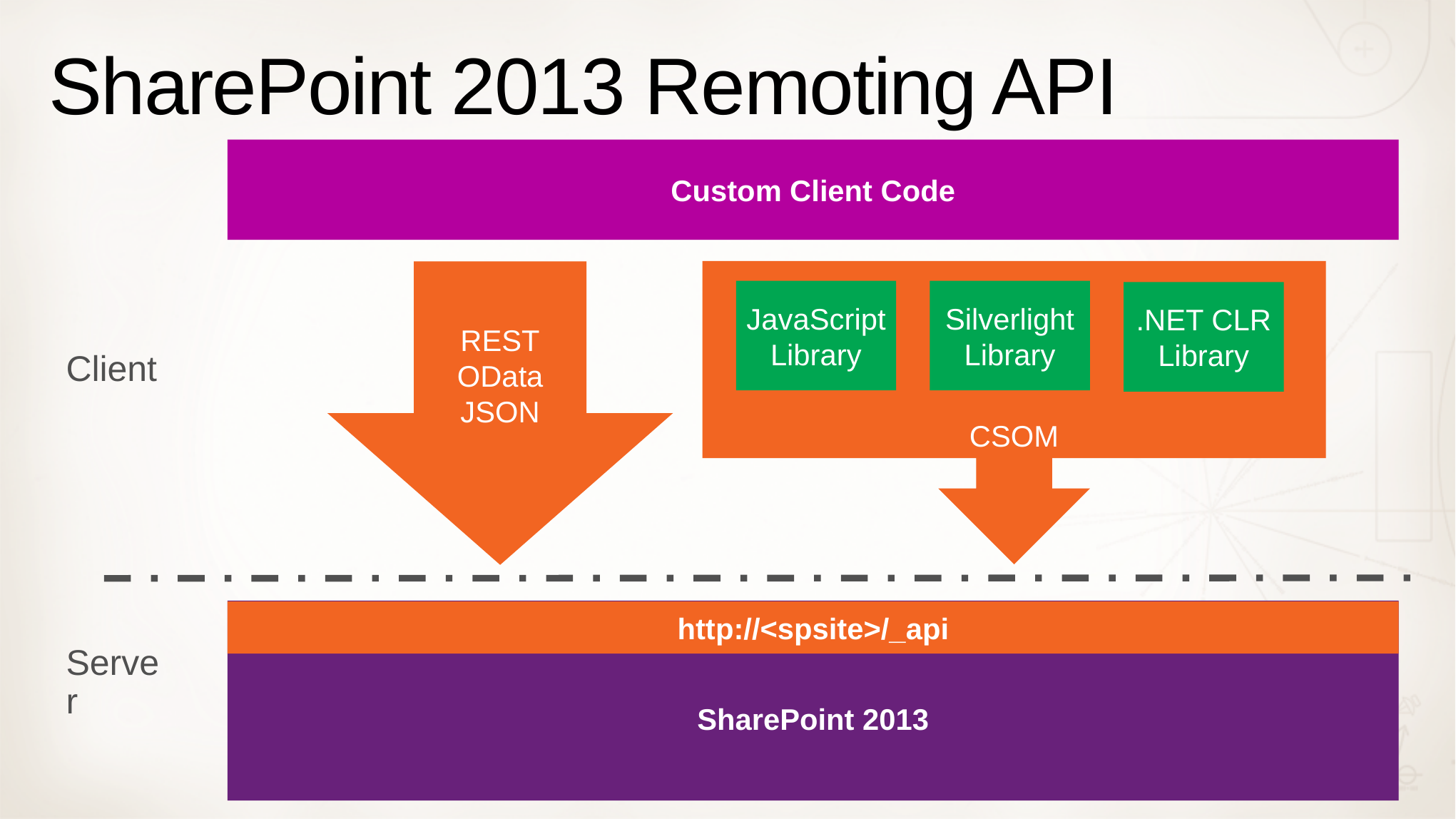

# SharePoint 2013 Remoting API
Custom Client Code
CSOM
REST
OData
JSON
JavaScript
Library
Silverlight
Library
.NET CLR
Library
Client

SharePoint 2013
http://<spsite>/_api
Server